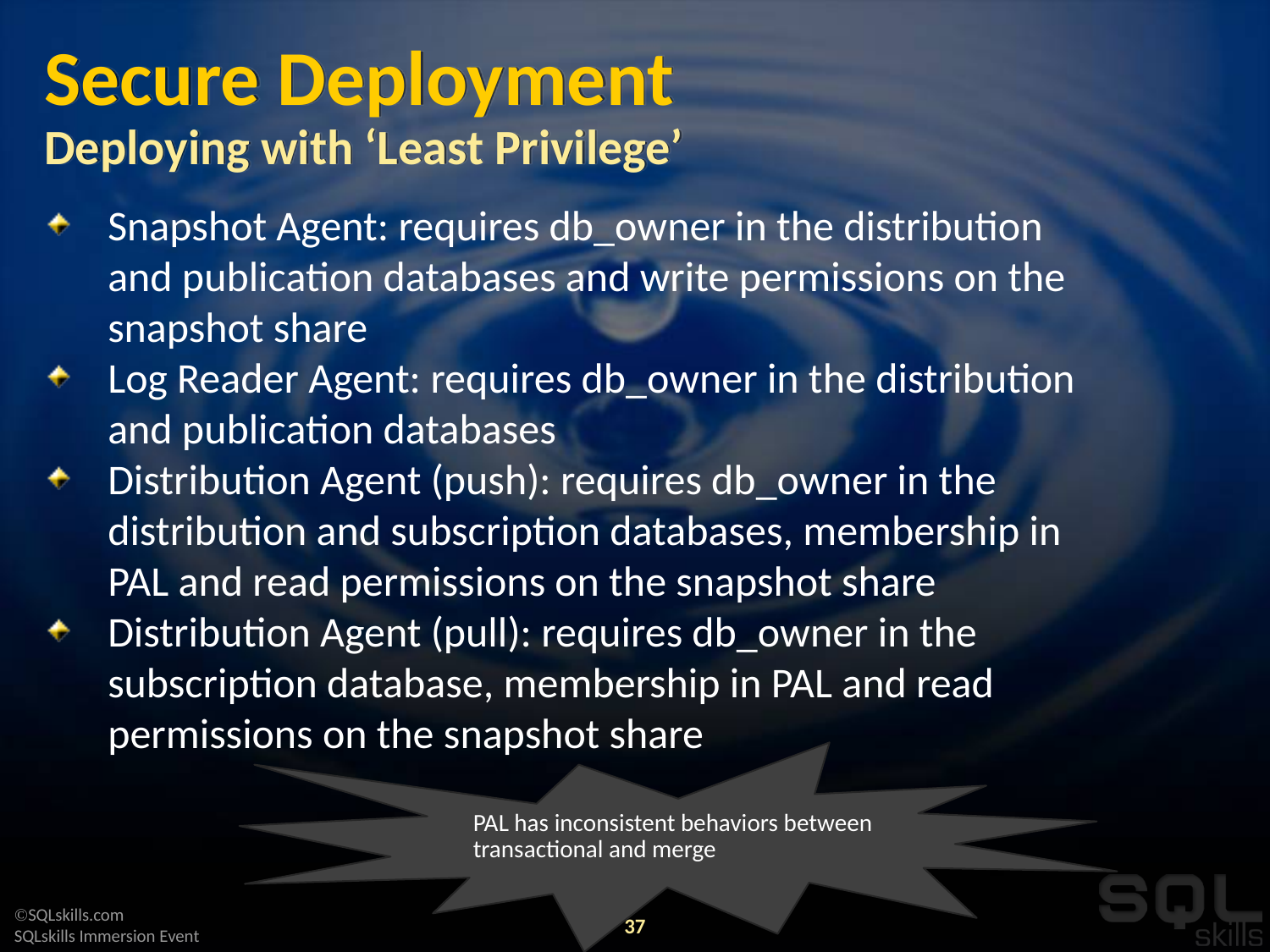

# Secure Deployment Deploying with ‘Least Privilege’
Snapshot Agent: requires db_owner in the distribution and publication databases and write permissions on the snapshot share
Log Reader Agent: requires db_owner in the distribution and publication databases
Distribution Agent (push): requires db_owner in the distribution and subscription databases, membership in PAL and read permissions on the snapshot share
Distribution Agent (pull): requires db_owner in the subscription database, membership in PAL and read permissions on the snapshot share
PAL has inconsistent behaviors between transactional and merge
37